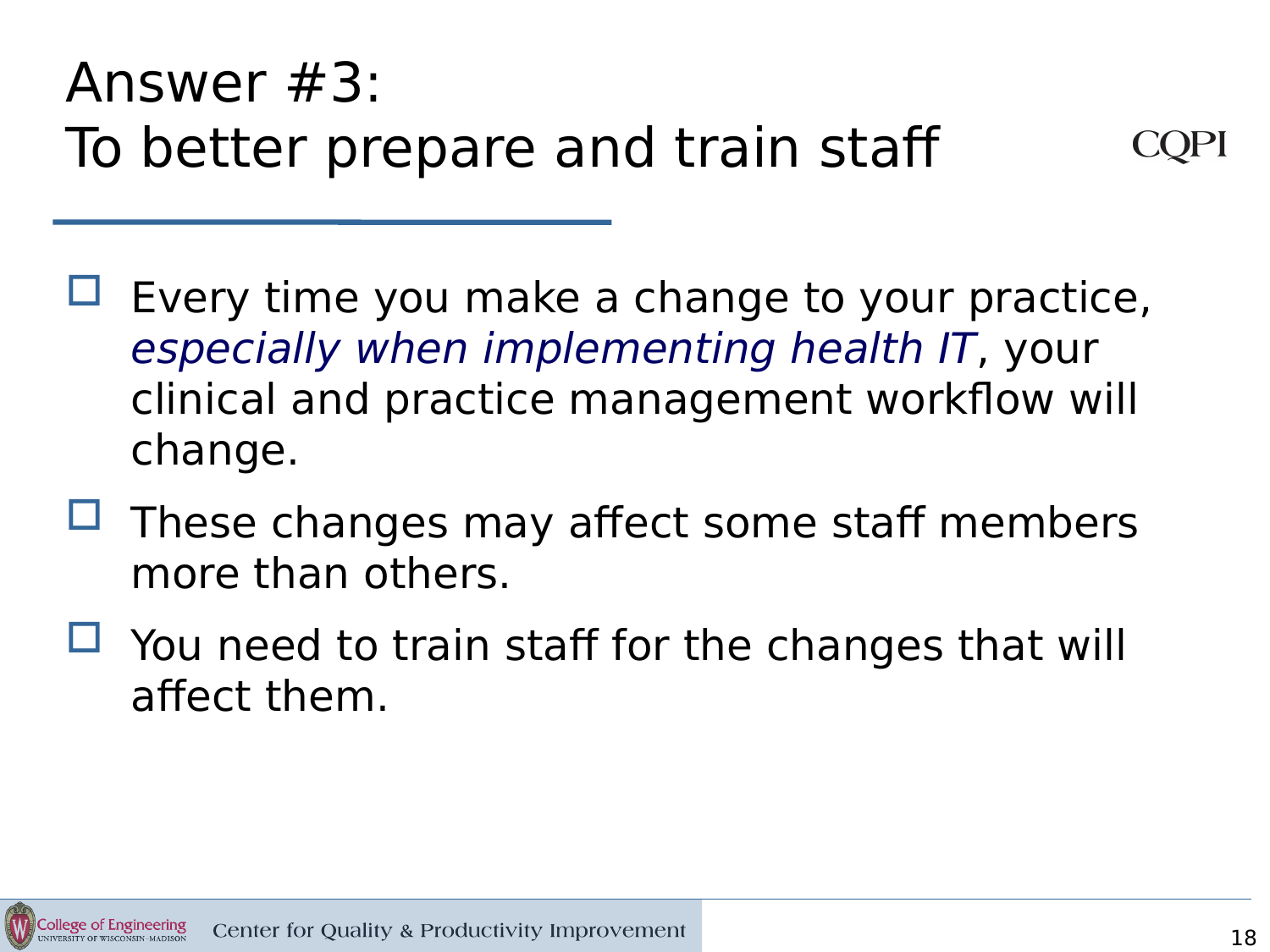

# Answer #3: To better prepare and train staff
Every time you make a change to your practice, especially when implementing health IT, your clinical and practice management workflow will change.
These changes may affect some staff members more than others.
You need to train staff for the changes that will affect them.